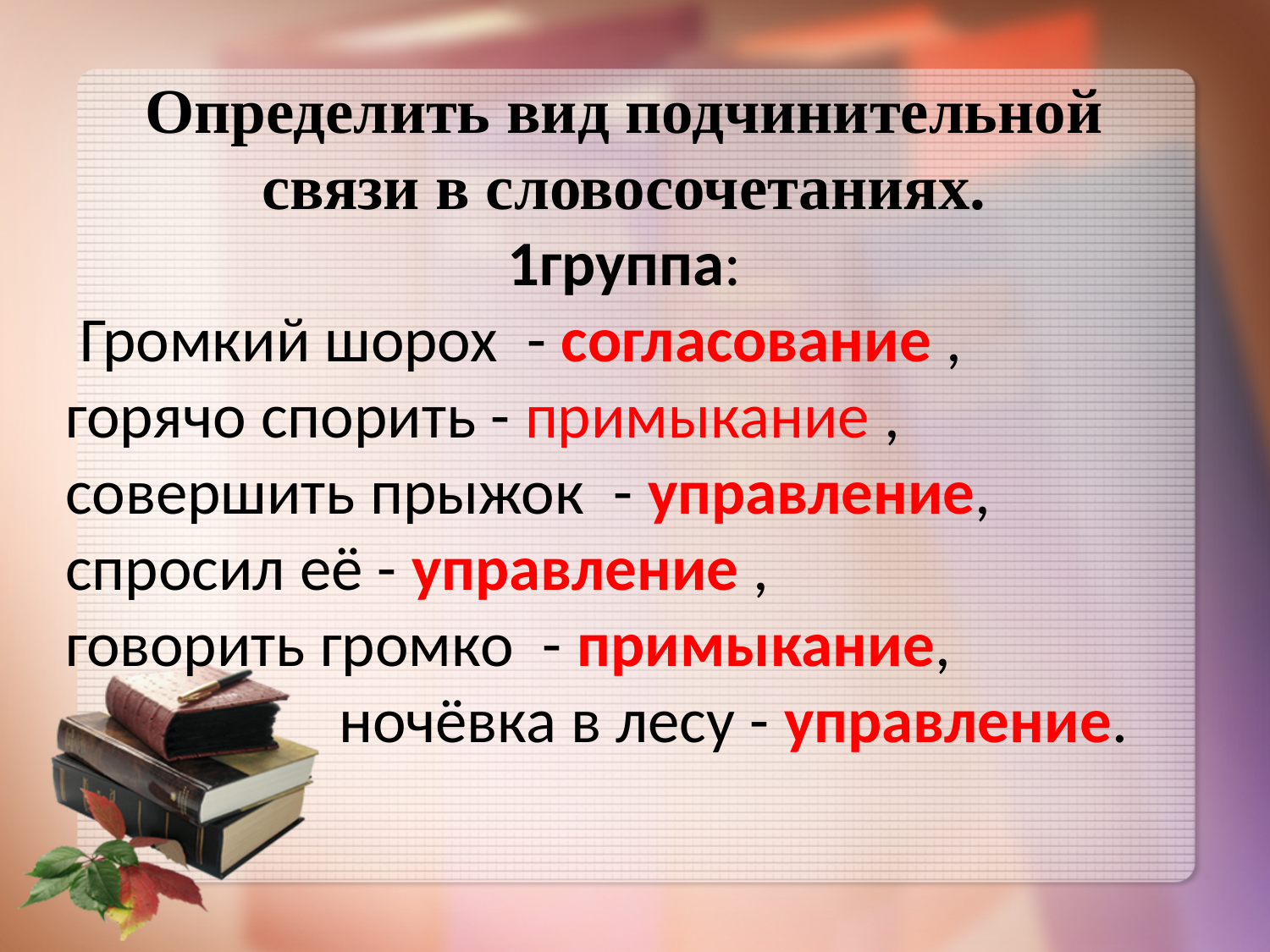

Определить вид подчинительной связи в словосочетаниях.
1группа:
 Громкий шорох  - согласование ,
горячо спорить - примыкание , совершить прыжок  - управление, спросил её - управление ,
говорить громко  - примыкание,
                   ночёвка в лесу - управление.